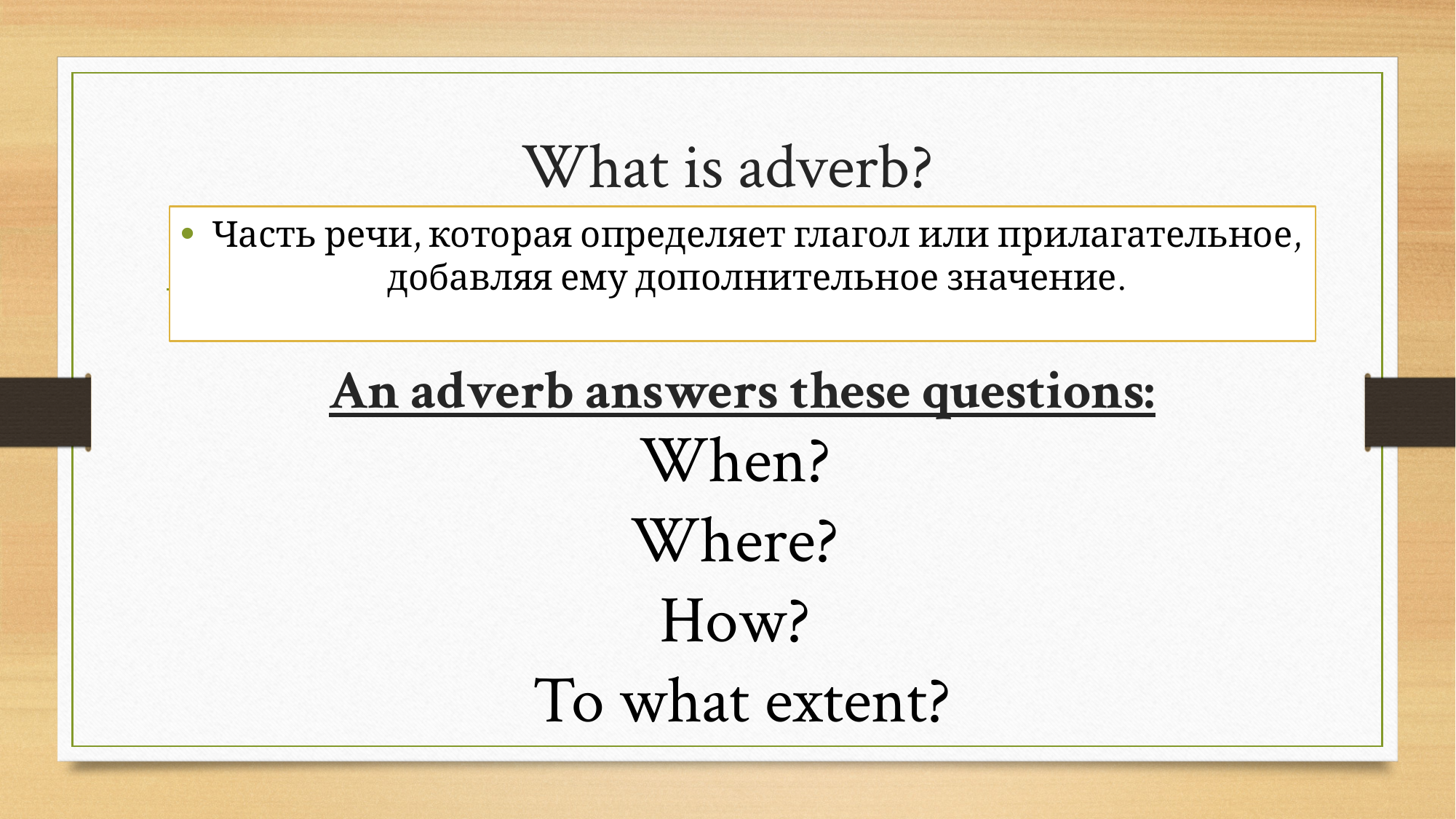

# What is adverb?
Часть речи, которая определяет глагол или прилагательное, добавляя ему дополнительное значение.
An adverb answers these questions:
When?
Where?
How?
To what extent?